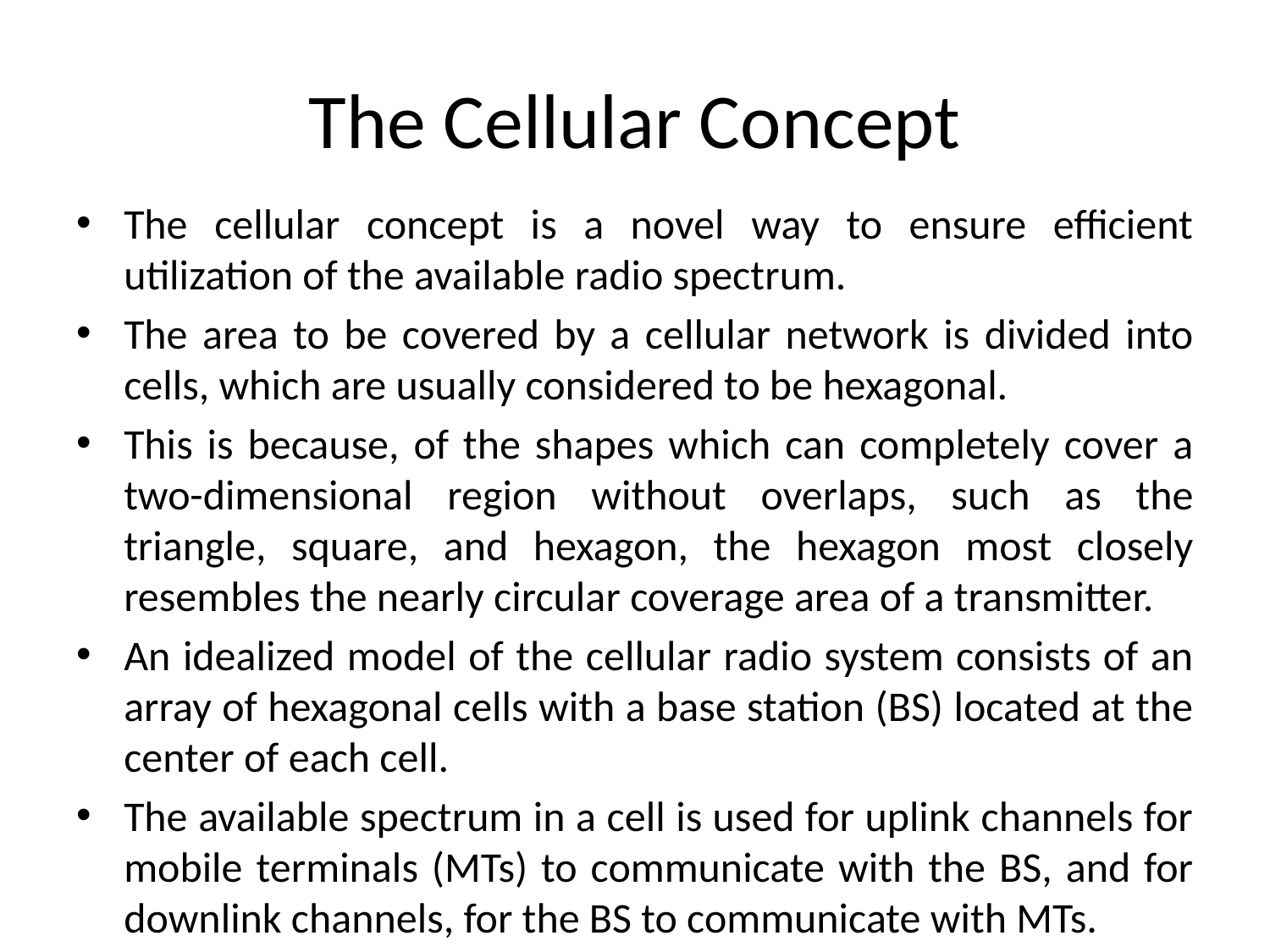

# The Cellular Concept
The cellular concept is a novel way to ensure efficient utilization of the available radio spectrum.
The area to be covered by a cellular network is divided into cells, which are usually considered to be hexagonal.
This is because, of the shapes which can completely cover a two-dimensional region without overlaps, such as the triangle, square, and hexagon, the hexagon most closely resembles the nearly circular coverage area of a transmitter.
An idealized model of the cellular radio system consists of an array of hexagonal cells with a base station (BS) located at the center of each cell.
The available spectrum in a cell is used for uplink channels for mobile terminals (MTs) to communicate with the BS, and for downlink channels, for the BS to communicate with MTs.